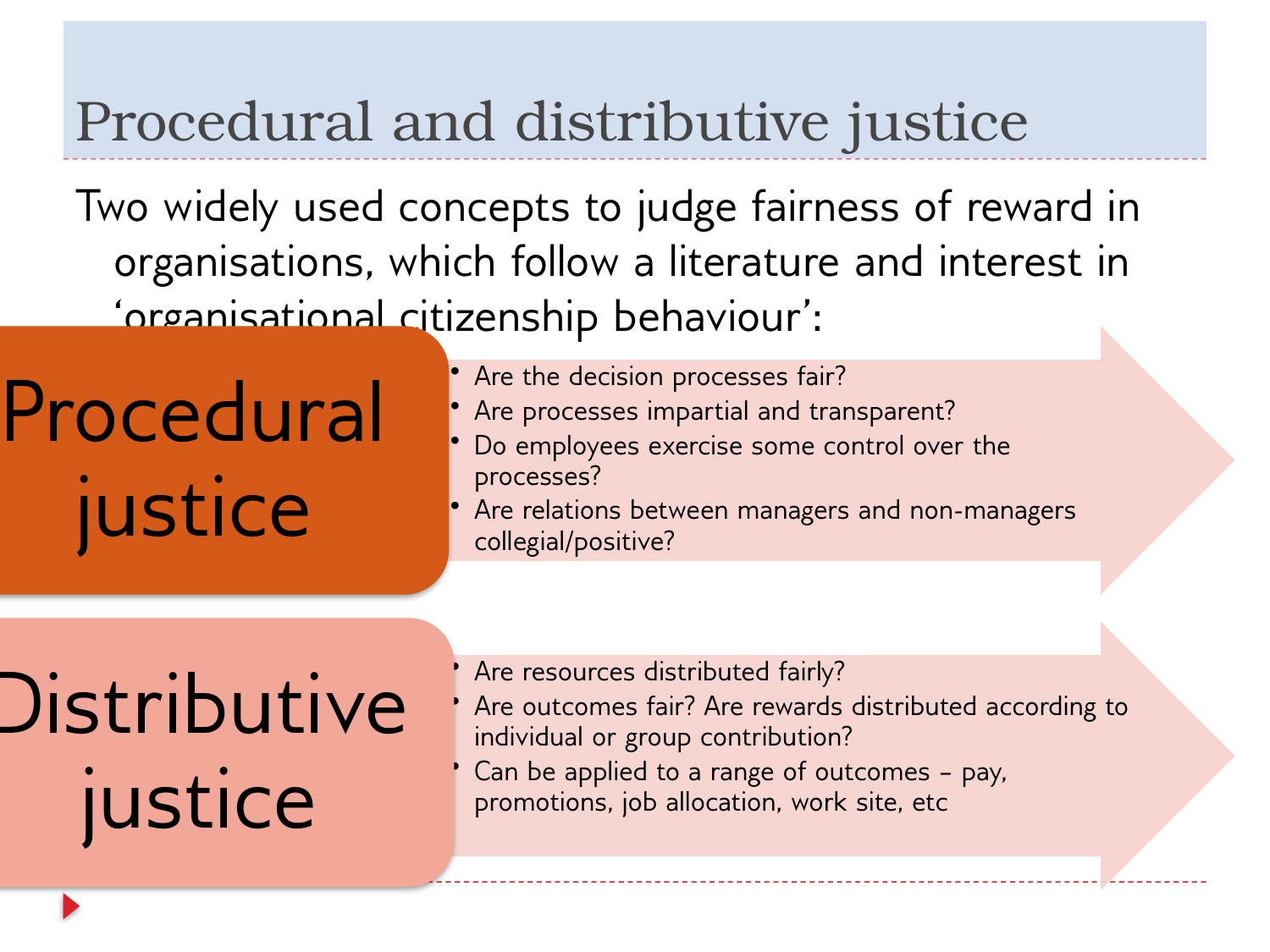

# Procedural and distributive justice
Two widely used concepts to judge fairness of reward in organisations, which follow a literature and interest in ‘organisational citizenship behaviour’:

Are the decision processes fair?
Are processes impartial and transparent?
Do employees exercise some control over the processes?
Are relations between managers and non-managers collegial/positive?
Procedural justice
Are resources distributed fairly?
Are outcomes fair? Are rewards distributed according to individual or group contribution?
Can be applied to a range of outcomes – pay, promotions, job allocation, work site, etc
Distributive justice